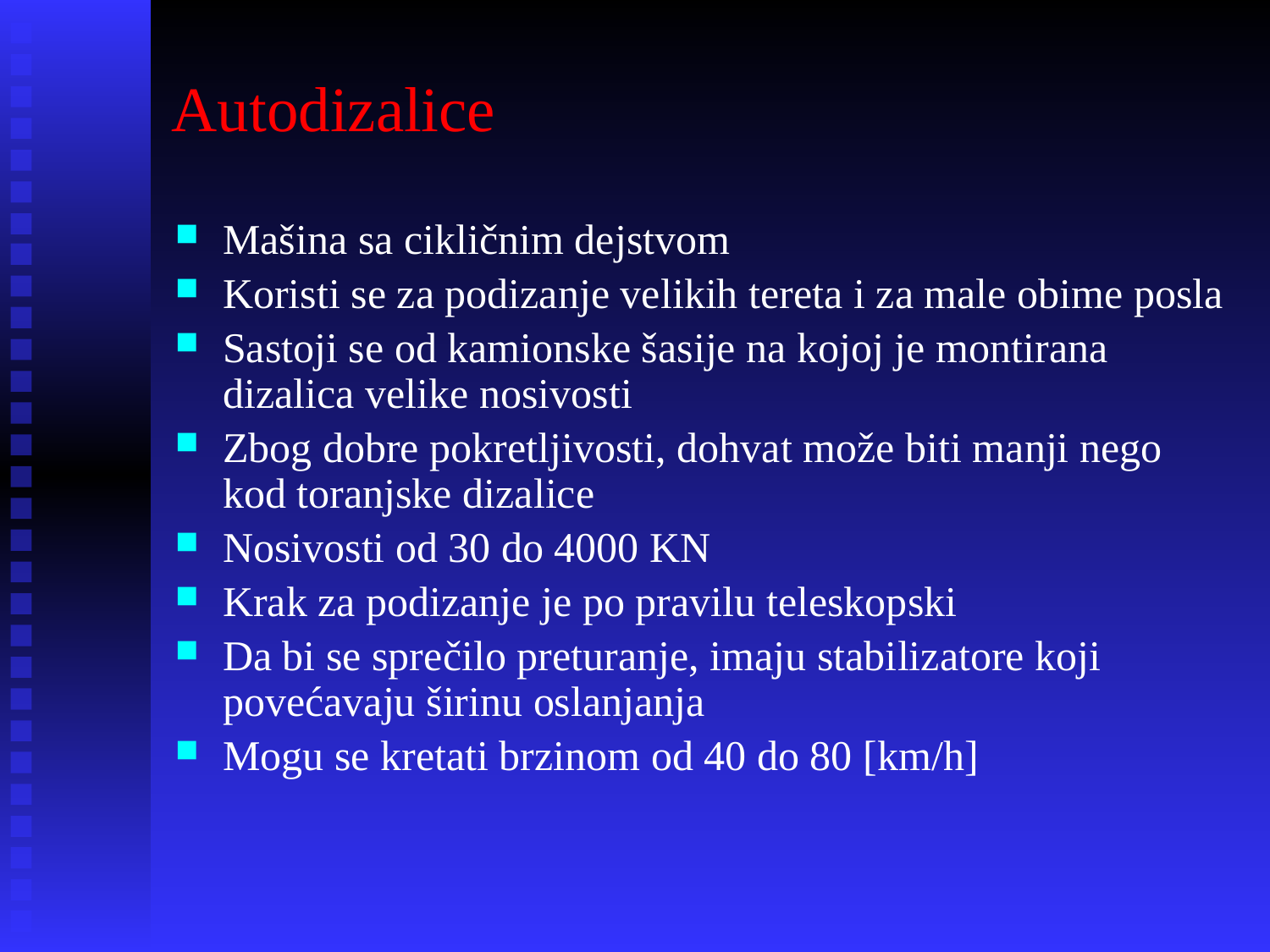

# Autodizalice
Mašina sa cikličnim dejstvom
Koristi se za podizanje velikih tereta i za male obime posla
Sastoji se od kamionske šasije na kojoj je montirana dizalica velike nosivosti
Zbog dobre pokretljivosti, dohvat može biti manji nego kod toranjske dizalice
Nosivosti od 30 do 4000 KN
Krak za podizanje je po pravilu teleskopski
Da bi se sprečilo preturanje, imaju stabilizatore koji povećavaju širinu oslanjanja
Mogu se kretati brzinom od 40 do 80 [km/h]